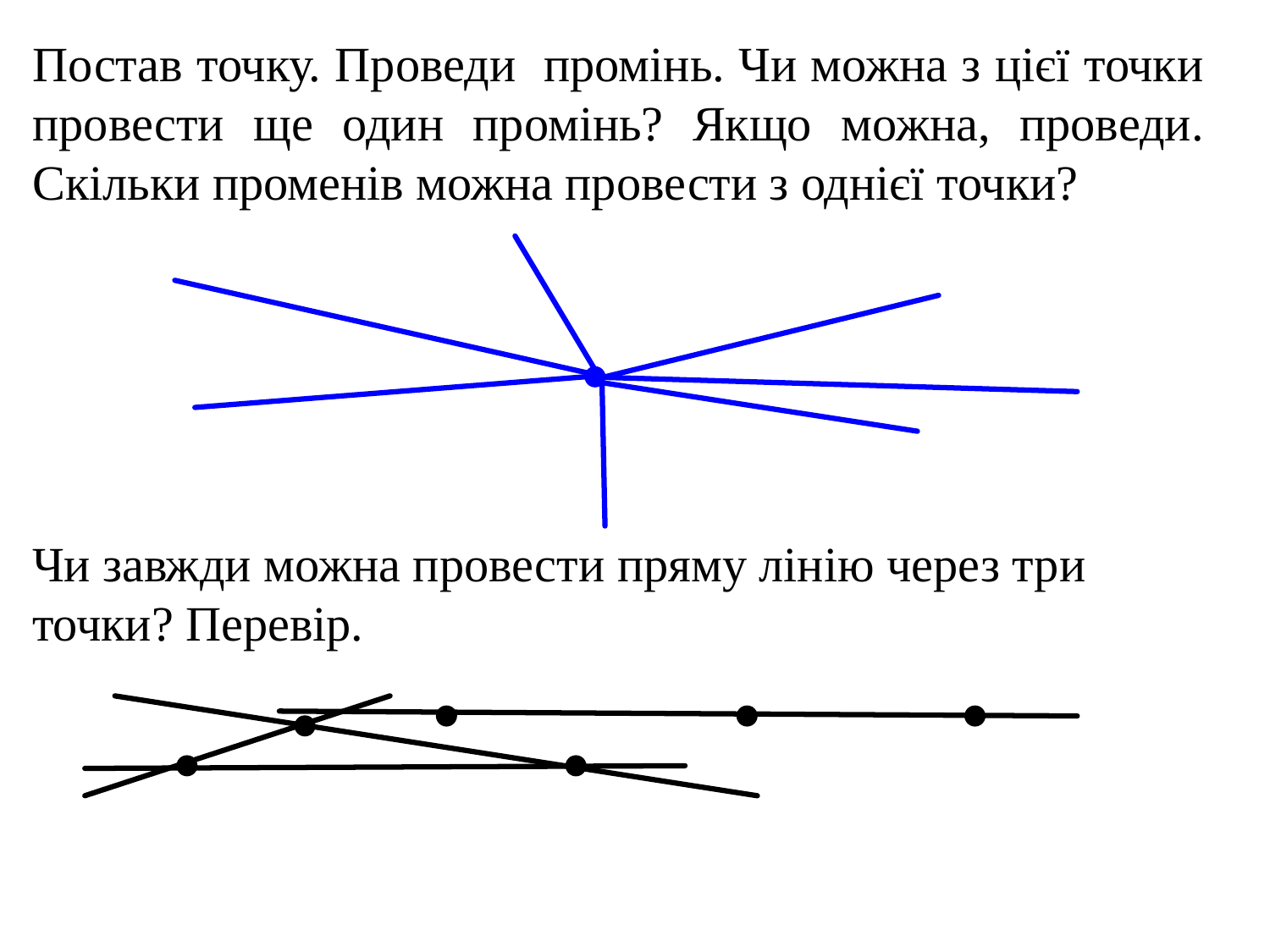

# Постав точку. Проведи  промінь. Чи можна з цієї точки провести ще один промінь? Якщо можна, проведи. Скільки променів можна провести з однієї точки?

Чи завжди можна провести пряму лінію через три точки? Перевір.